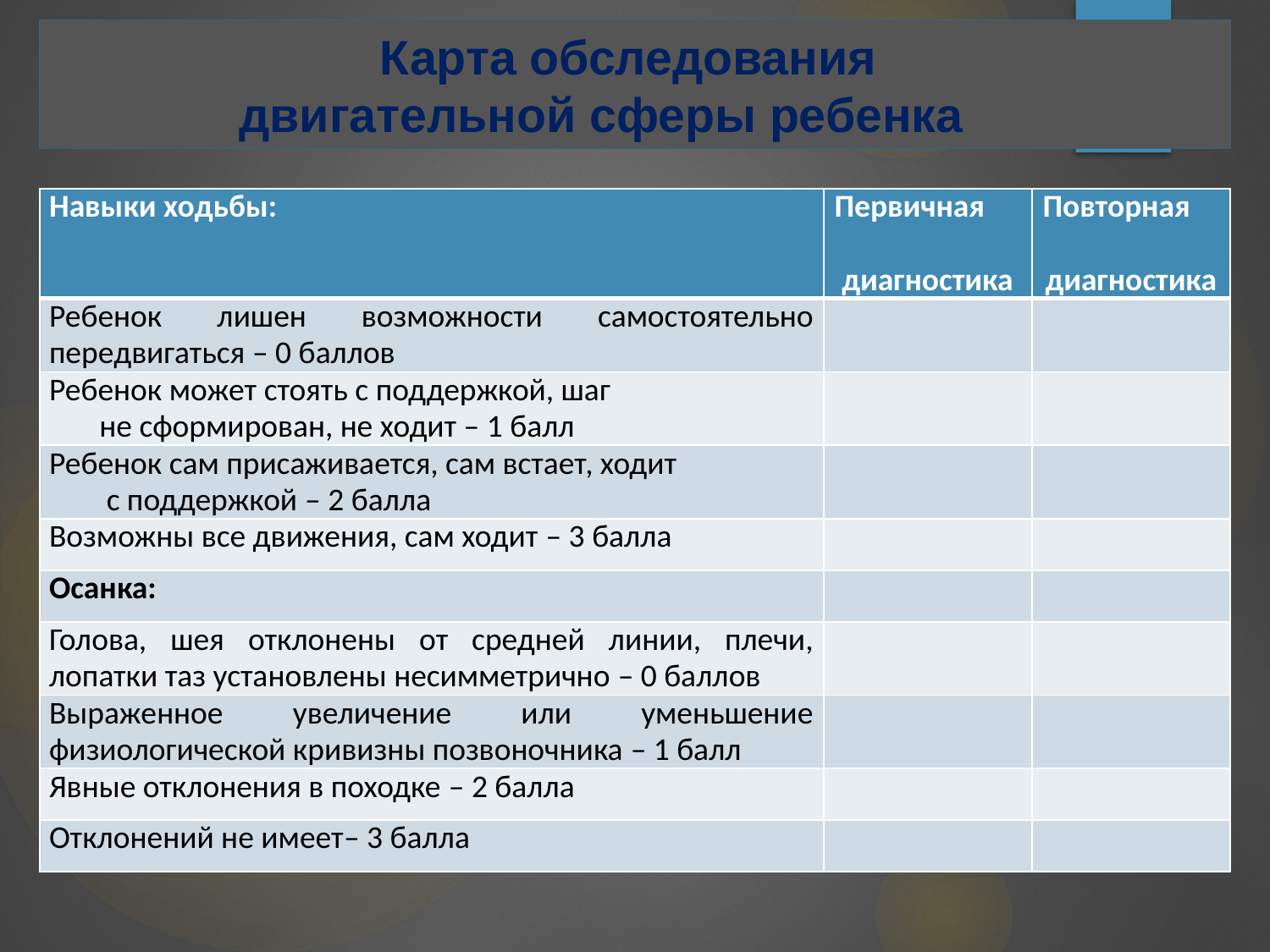

Карта обследования
двигательной сферы ребенка
| Навыки ходьбы: | Первичная диагностика | Повторная диагностика |
| --- | --- | --- |
| Ребенок лишен возможности самостоятельно передвигаться – 0 баллов |  |  |
| Ребенок может стоять с поддержкой, шаг не сформирован, не ходит – 1 балл |  |  |
| Ребенок сам присаживается, сам встает, ходит с поддержкой – 2 балла |  |  |
| Возможны все движения, сам ходит – 3 балла |  |  |
| Осанка: |  |  |
| Голова, шея отклонены от средней линии, плечи, лопатки таз установлены несимметрично – 0 баллов |  |  |
| Выраженное увеличение или уменьшение физиологической кривизны позвоночника – 1 балл |  |  |
| Явные отклонения в походке – 2 балла |  |  |
| Отклонений не имеет– 3 балла |  |  |